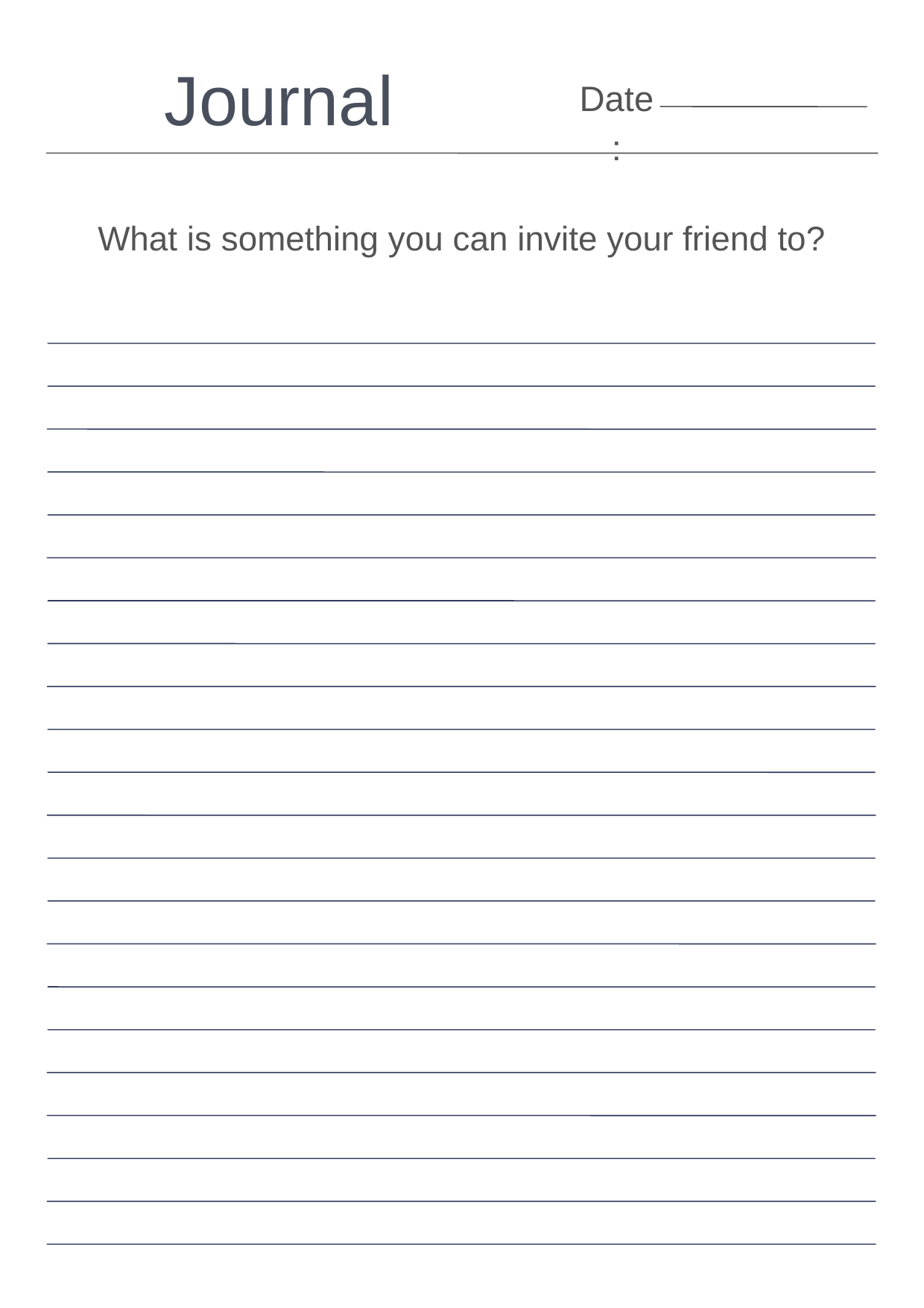

Journal
Date:

What is something you can invite your friend to?